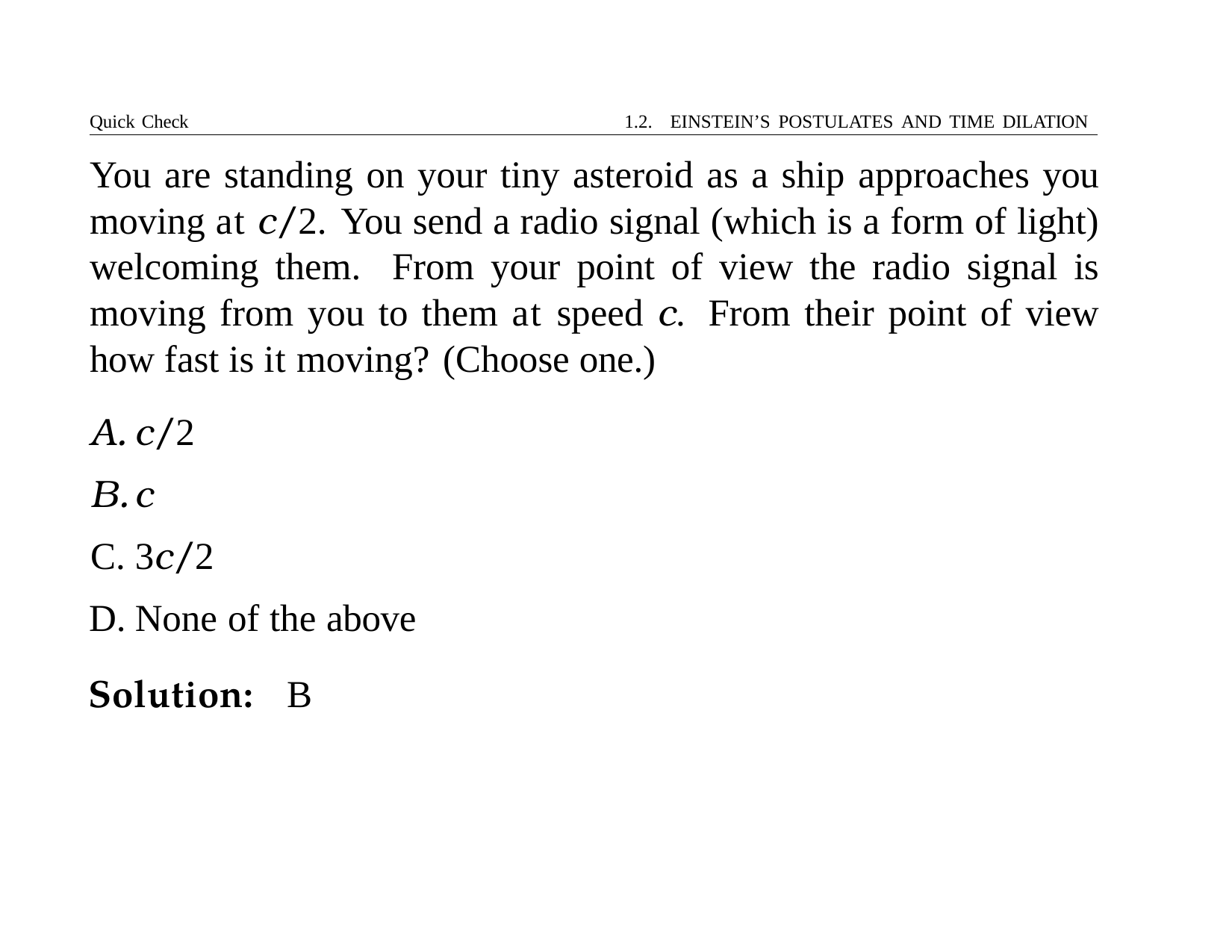

Quick Check	1.2.  EINSTEIN’S POSTULATES AND TIME DILATION

# You are standing on your tiny asteroid as a ship approaches you moving at c/2. You send a radio signal (which is a form of light) welcoming them.  From your point of view the radio signal is moving from you to them at speed c.  From their point of view how fast is it moving? (Choose one.)
c/2
c
3c/2
None of the above
Solution:	B